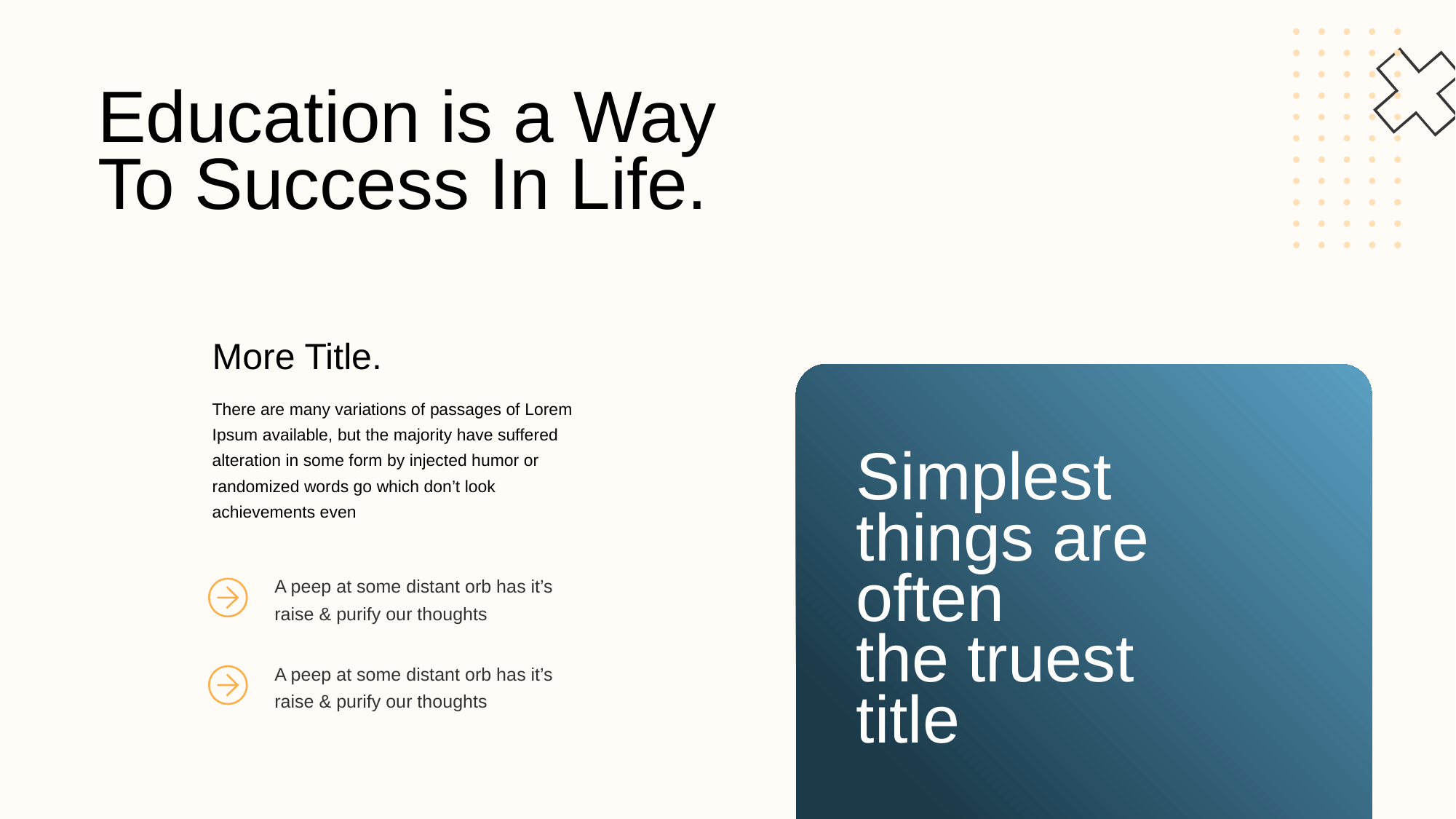

Education is a Way
To Success In Life.

More Title.

There are many variations of passages of Lorem Ipsum available, but the majority have suffered alteration in some form by injected humor or randomized words go which don’t look achievements even
Simplest things are often
the truest title
A peep at some distant orb has it’s
raise & purify our thoughts

A peep at some distant orb has it’s
raise & purify our thoughts